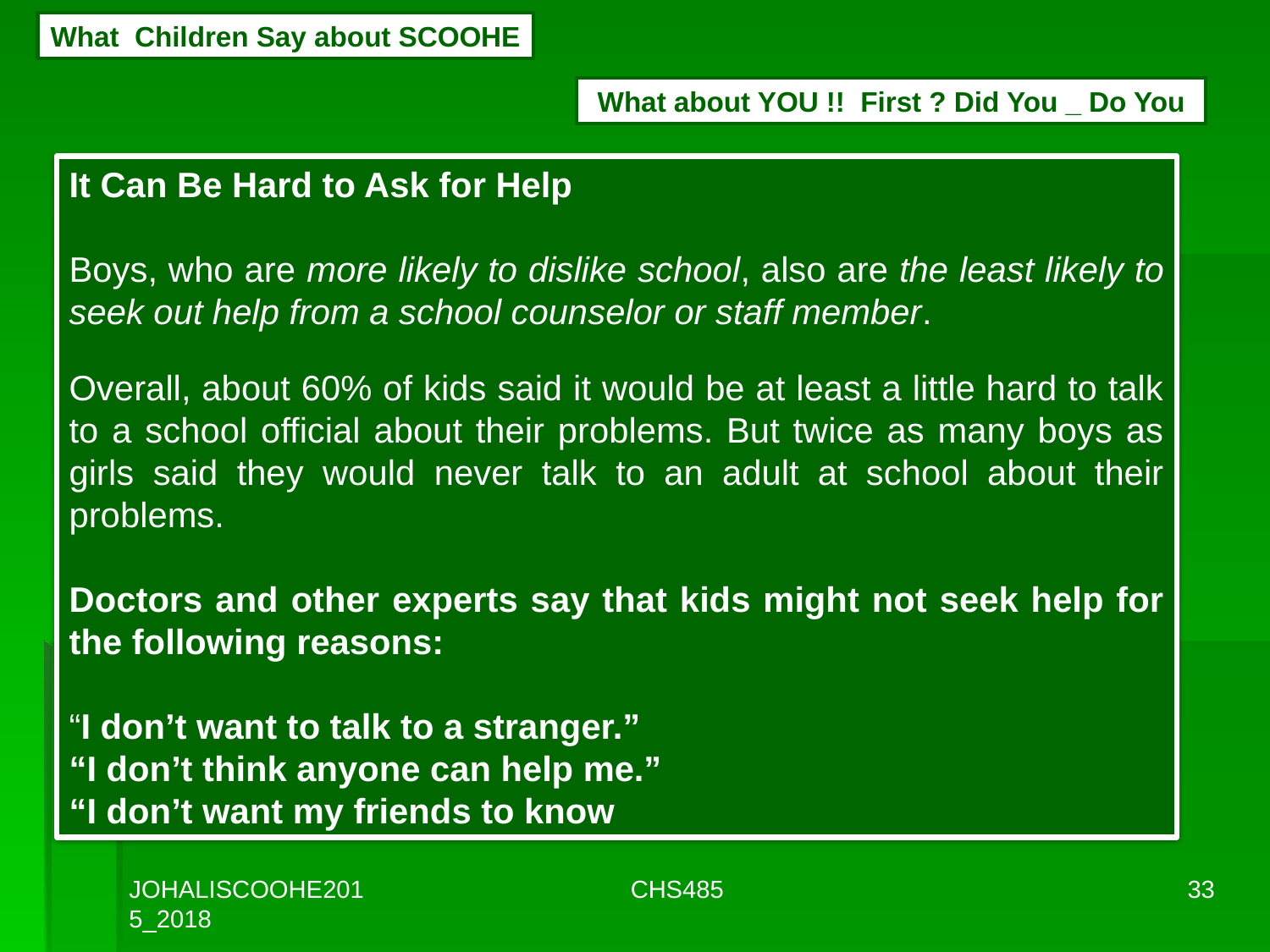

What  Children Say about SCOOHE
 What about YOU !!  First ? Did You _ Do You
It Can Be Hard to Ask for Help

Boys, who are more likely to dislike school, also are the least likely to seek out help from a school counselor or staff member.

Overall, about 60% of kids said it would be at least a little hard to talk to a school official about their problems. But twice as many boys as girls said they would never talk to an adult at school about their problems.

Doctors and other experts say that kids might not seek help for the following reasons:

“I don’t want to talk to a stranger.”
“I don’t think anyone can help me.”
“I don’t want my friends to know
JOHALISCOOHE2015_2018
CHS485
33